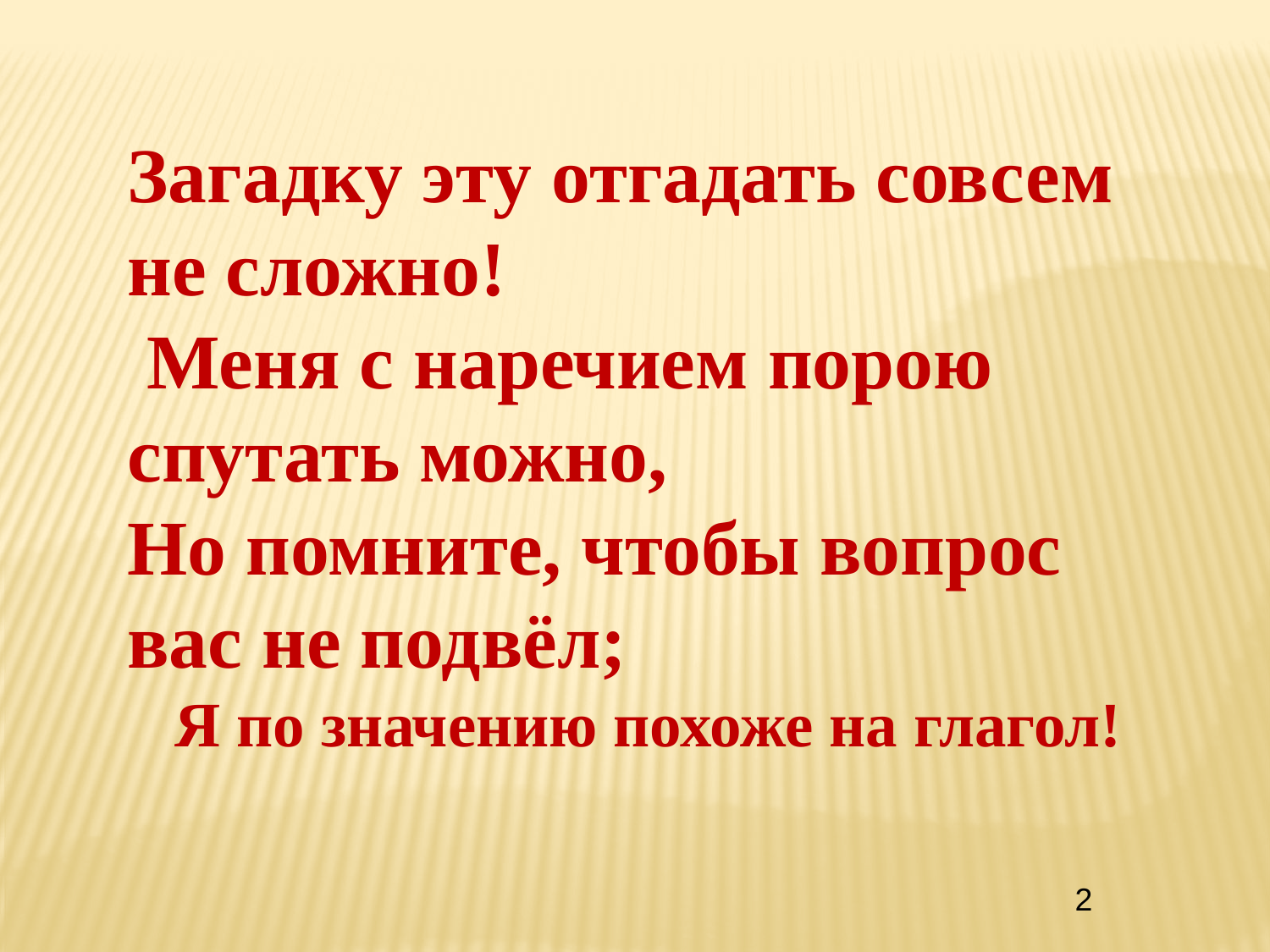

Загадку эту отгадать совсем не сложно!
 Меня с наречием порою спутать можно,
Но помните, чтобы вопрос вас не подвёл;
   Я по значению похоже на глагол!
2